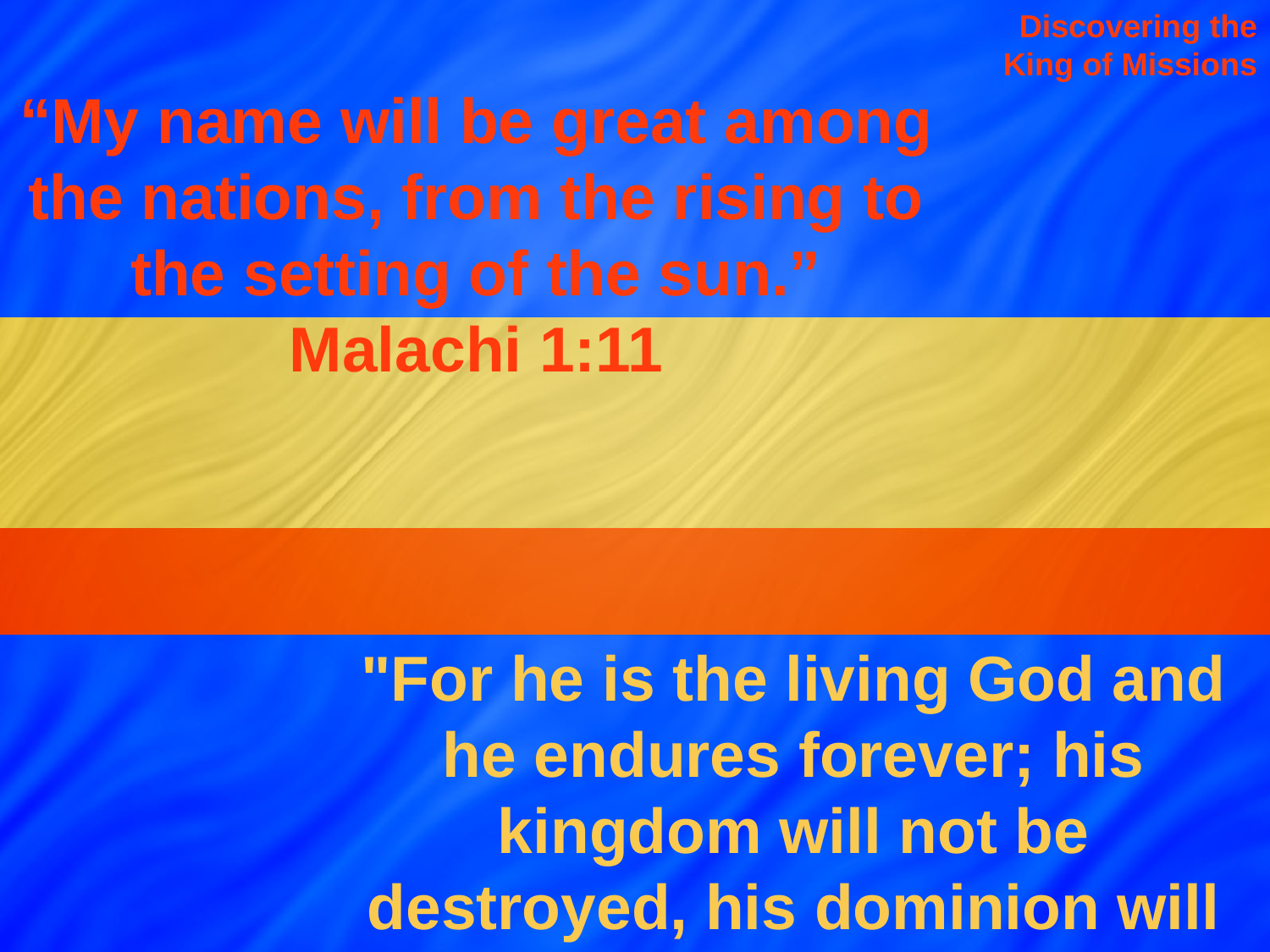

Discovering the King of Missions
“My name will be great among the nations, from the rising to the setting of the sun.” Malachi 1:11
"For he is the living God and he endures forever; his kingdom will not be destroyed, his dominion will never end.” Daniel 6:26